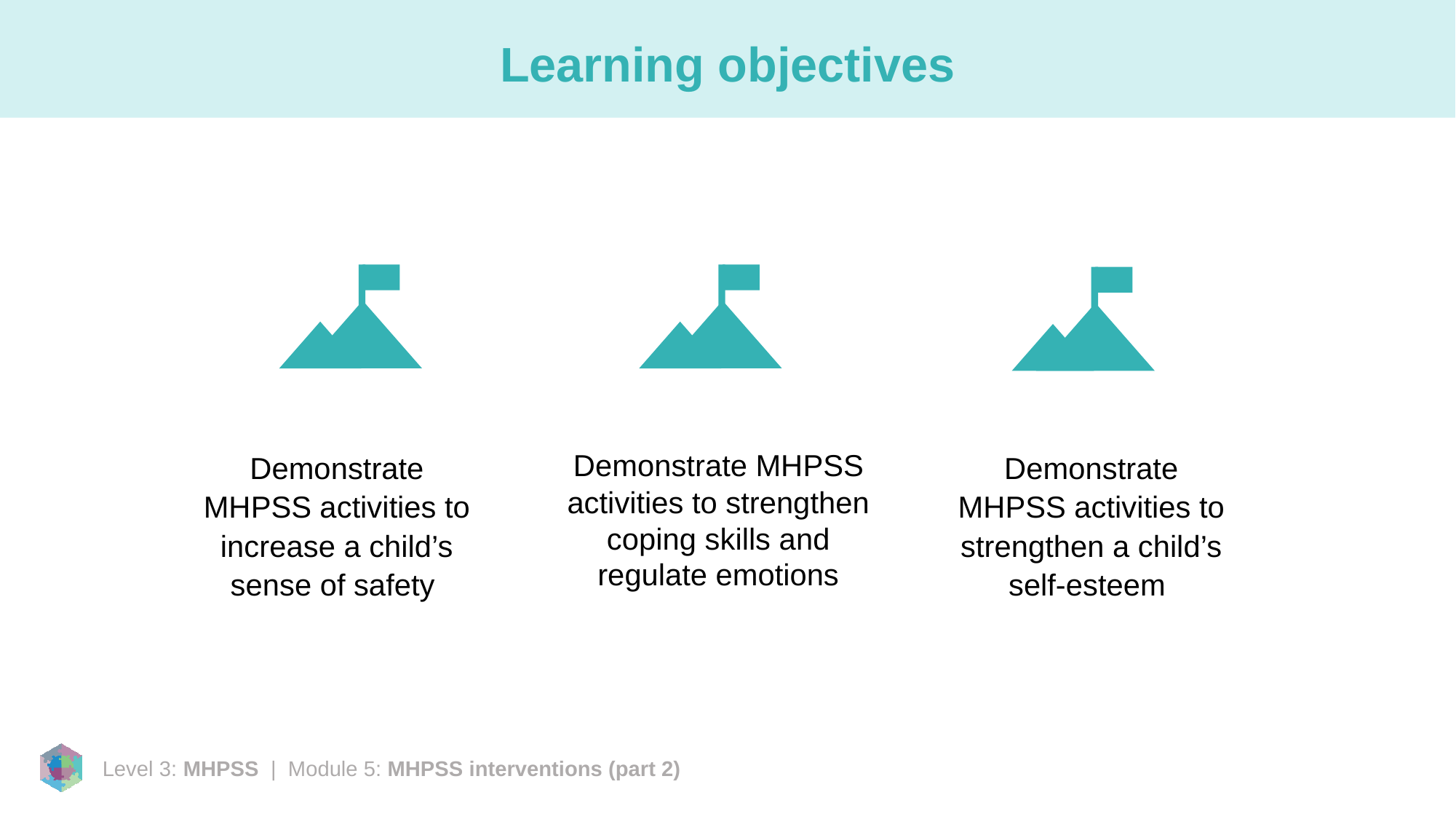

# Learning objectives

Demonstrate MHPSS activities to increase a child’s sense of safety
Demonstrate MHPSS activities to strengthen coping skills and regulate emotions
Demonstrate MHPSS activities to strengthen a child’s self-esteem